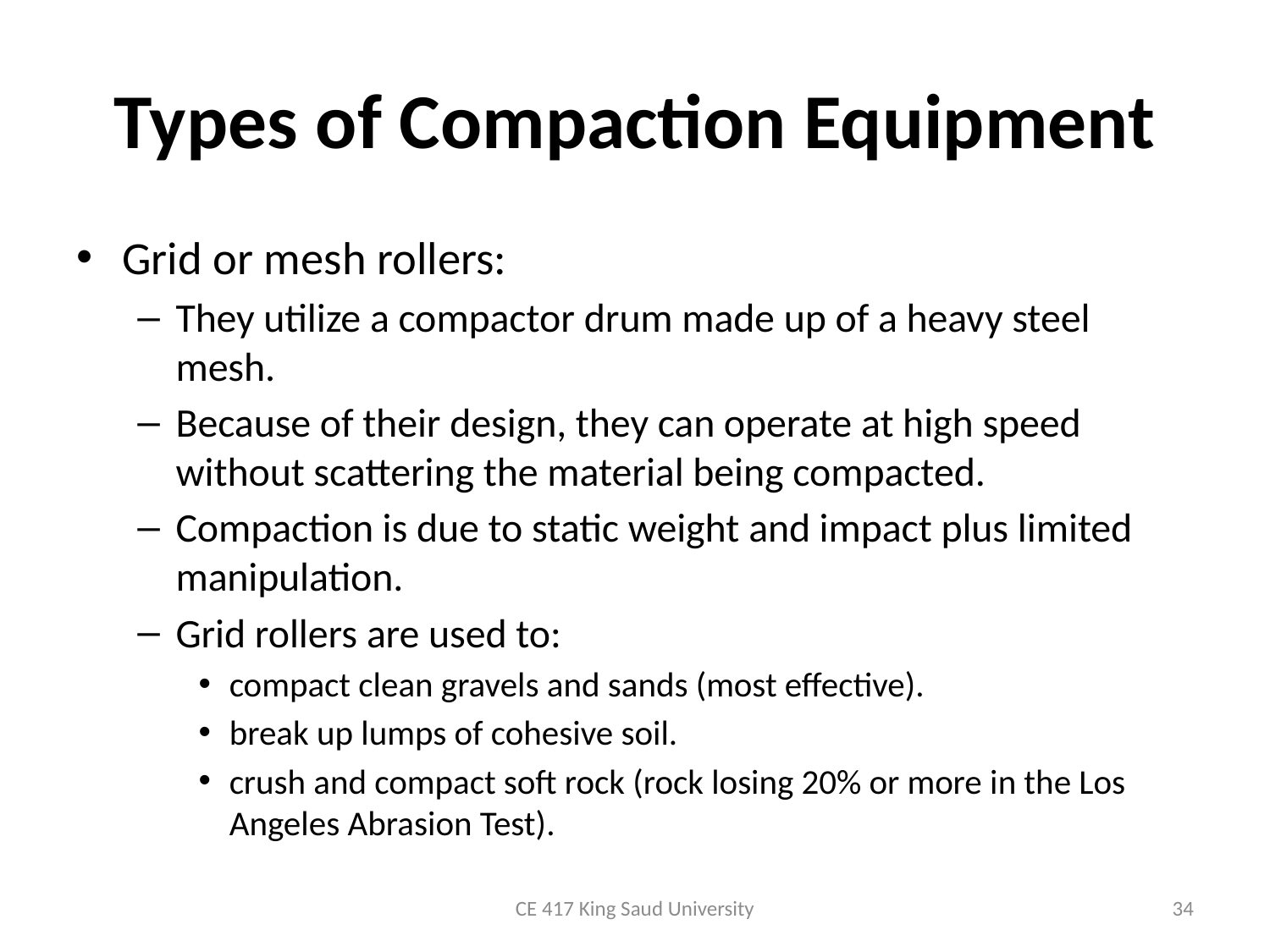

# Types of Compaction Equipment
Grid or mesh rollers:
They utilize a compactor drum made up of a heavy steel mesh.
Because of their design, they can operate at high speed without scattering the material being compacted.
Compaction is due to static weight and impact plus limited manipulation.
Grid rollers are used to:
compact clean gravels and sands (most effective).
break up lumps of cohesive soil.
crush and compact soft rock (rock losing 20% or more in the Los Angeles Abrasion Test).
CE 417 King Saud University
34